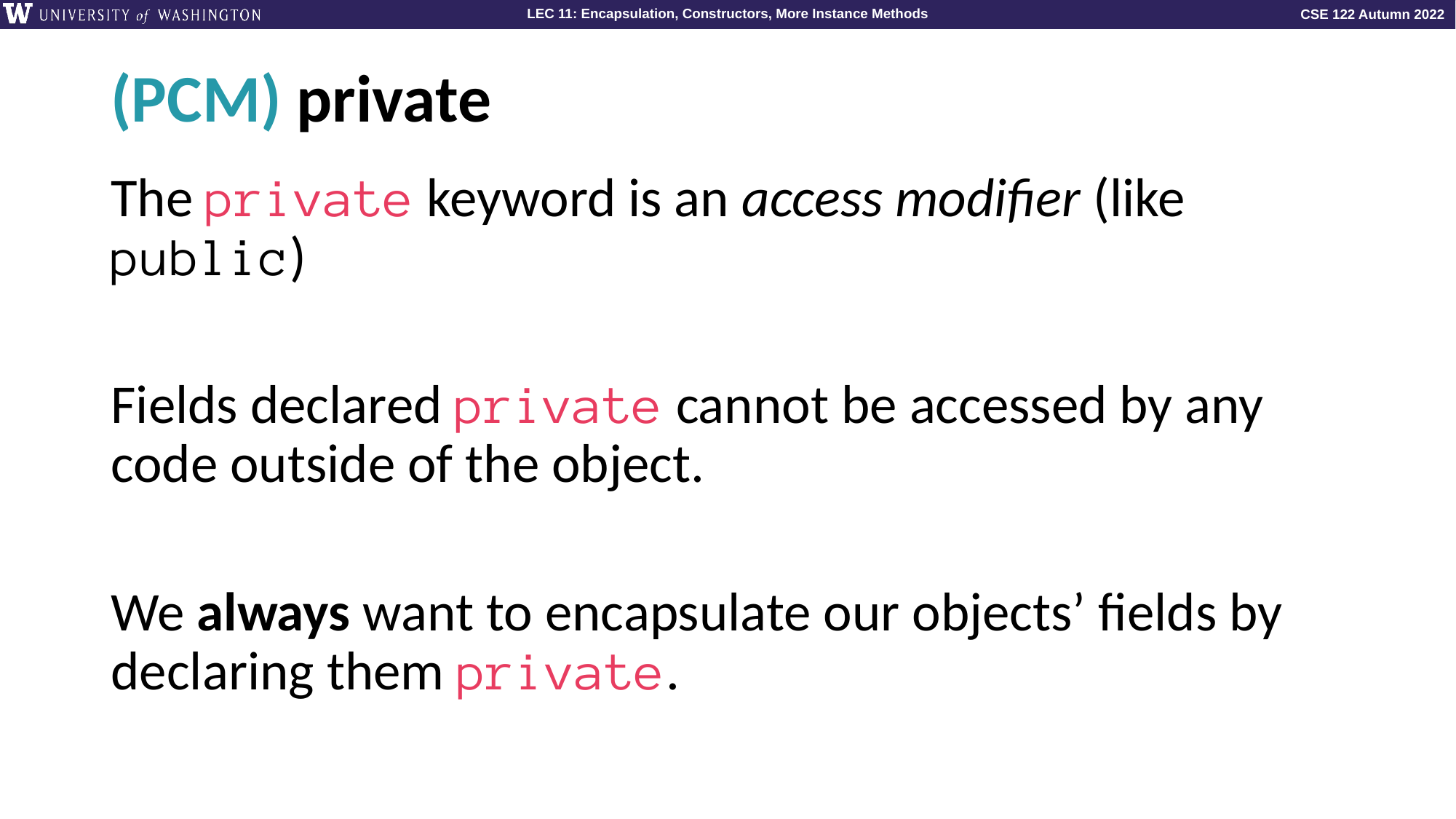

# (PCM) private
The private keyword is an access modifier (like public)

Fields declared private cannot be accessed by any code outside of the object.

We always want to encapsulate our objects’ fields by declaring them private.